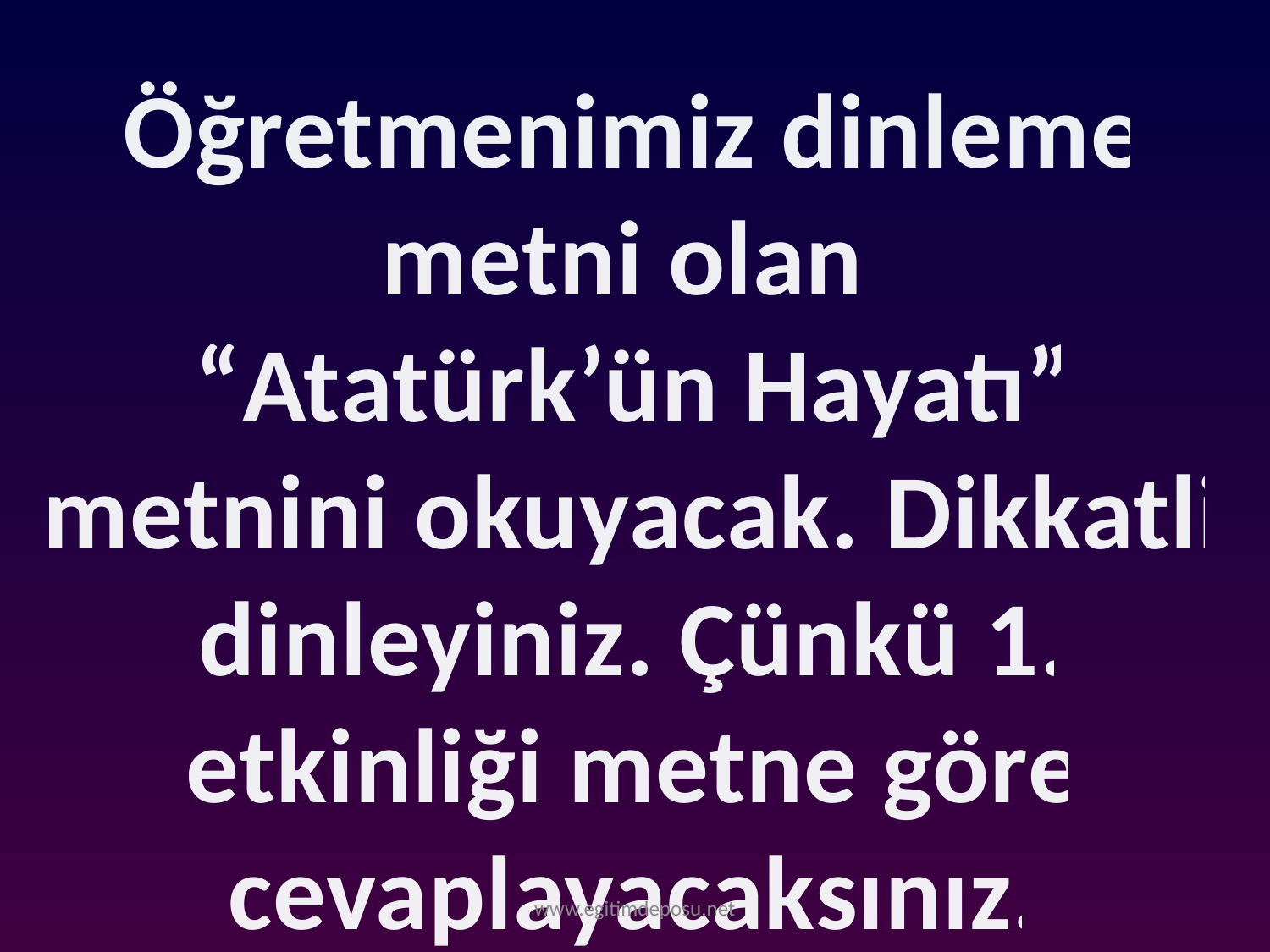

Öğretmenimiz dinleme metni olan
“Atatürk’ün Hayatı” metnini okuyacak. Dikkatli dinleyiniz. Çünkü 1. etkinliği metne göre cevaplayacaksınız.
www.egitimdeposu.net